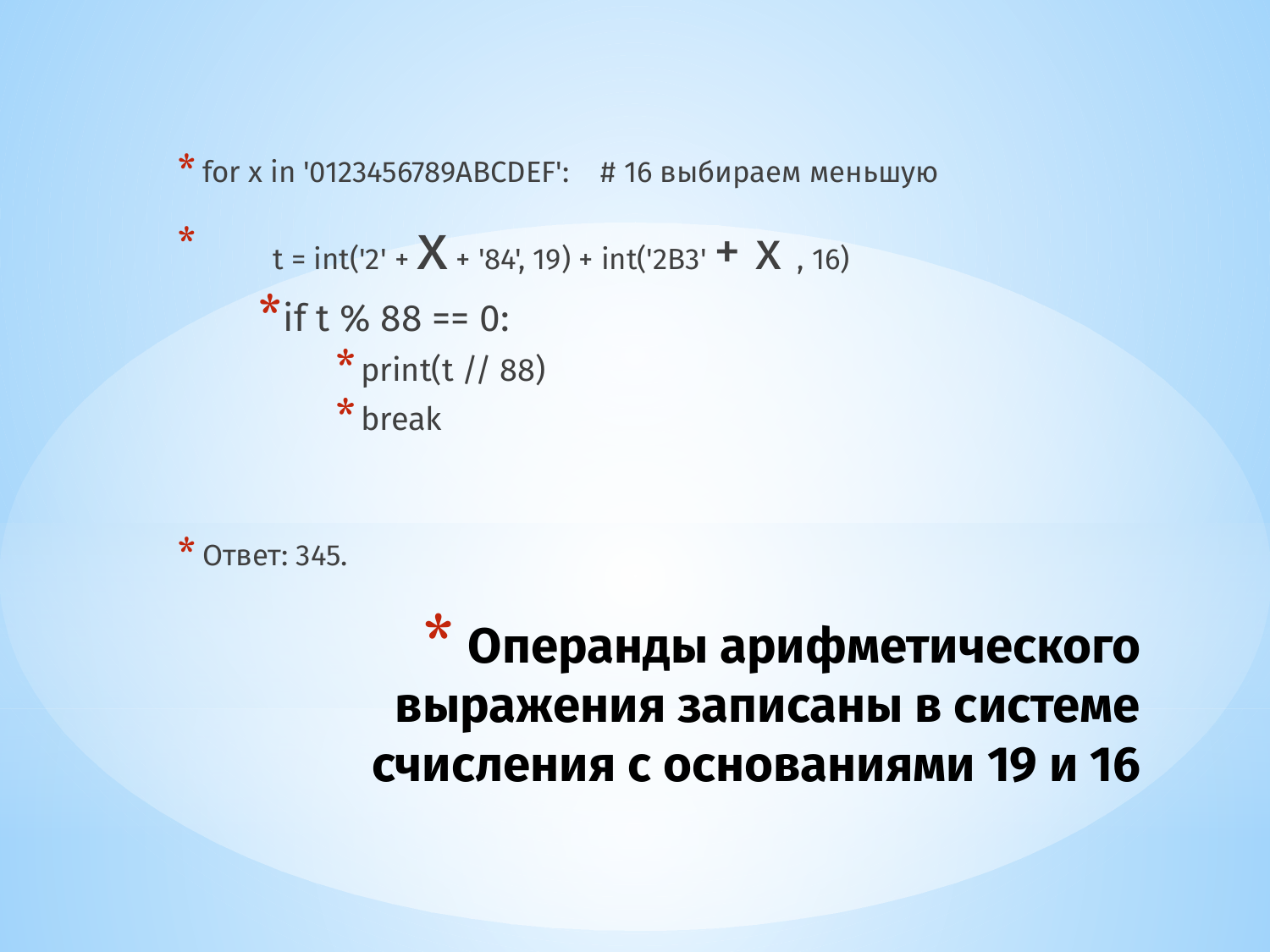

for x in '0123456789ABCDEF':    # 16 выбираем меньшую
         t = int('2' + x + '84', 19) + int('2B3' + x  , 16)
if t % 88 == 0:
print(t // 88)
break

Ответ: 345.

# Операнды арифметического выражения записаны в системе счисления с основаниями 19 и 16